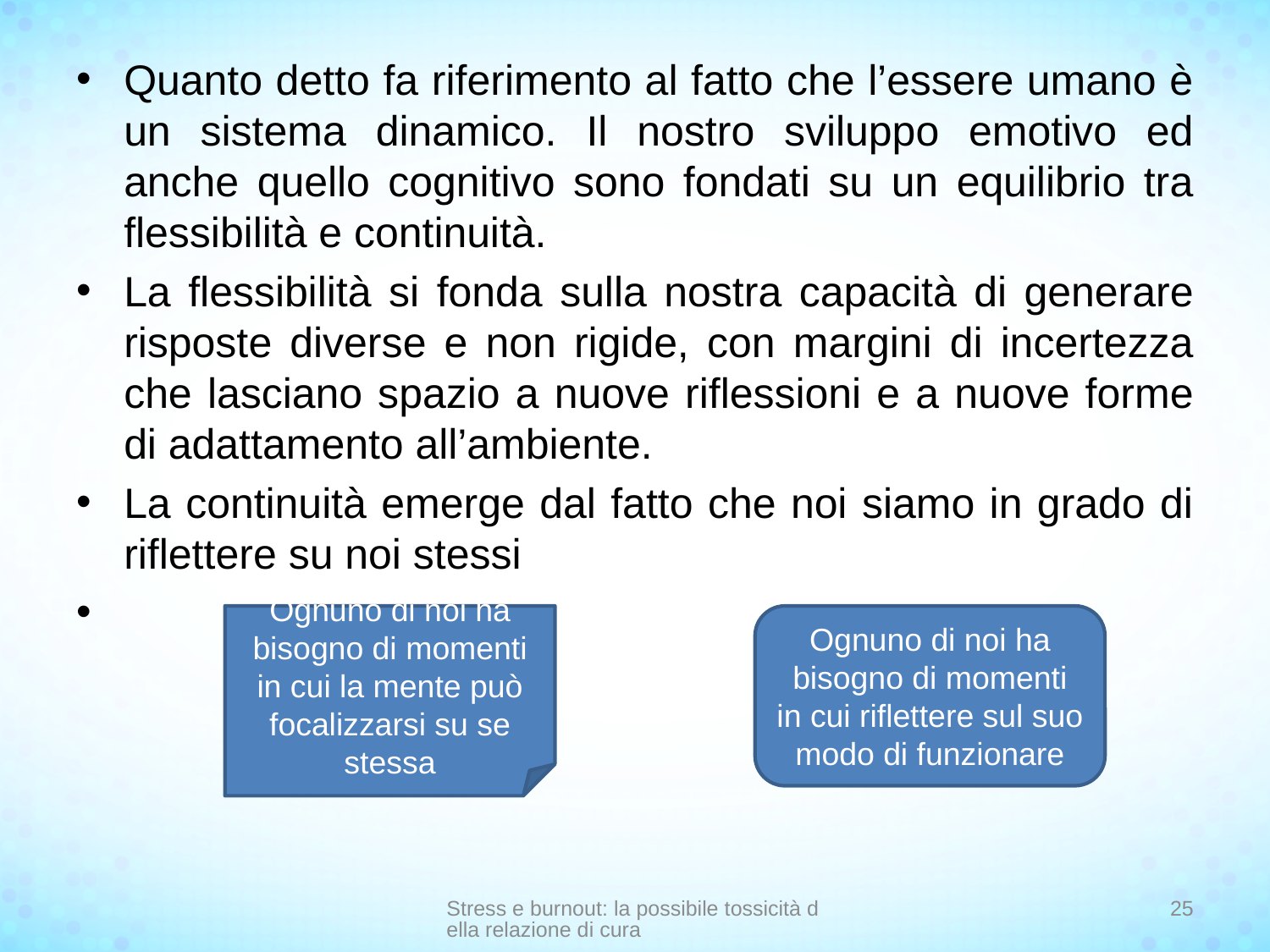

Quanto detto fa riferimento al fatto che l’essere umano è un sistema dinamico. Il nostro sviluppo emotivo ed anche quello cognitivo sono fondati su un equilibrio tra flessibilità e continuità.
La flessibilità si fonda sulla nostra capacità di generare risposte diverse e non rigide, con margini di incertezza che lasciano spazio a nuove riflessioni e a nuove forme di adattamento all’ambiente.
La continuità emerge dal fatto che noi siamo in grado di riflettere su noi stessi

Ognuno di noi ha bisogno di momenti in cui la mente può focalizzarsi su se stessa
Ognuno di noi ha bisogno di momenti in cui riflettere sul suo modo di funzionare
Stress e burnout: la possibile tossicità della relazione di cura
25